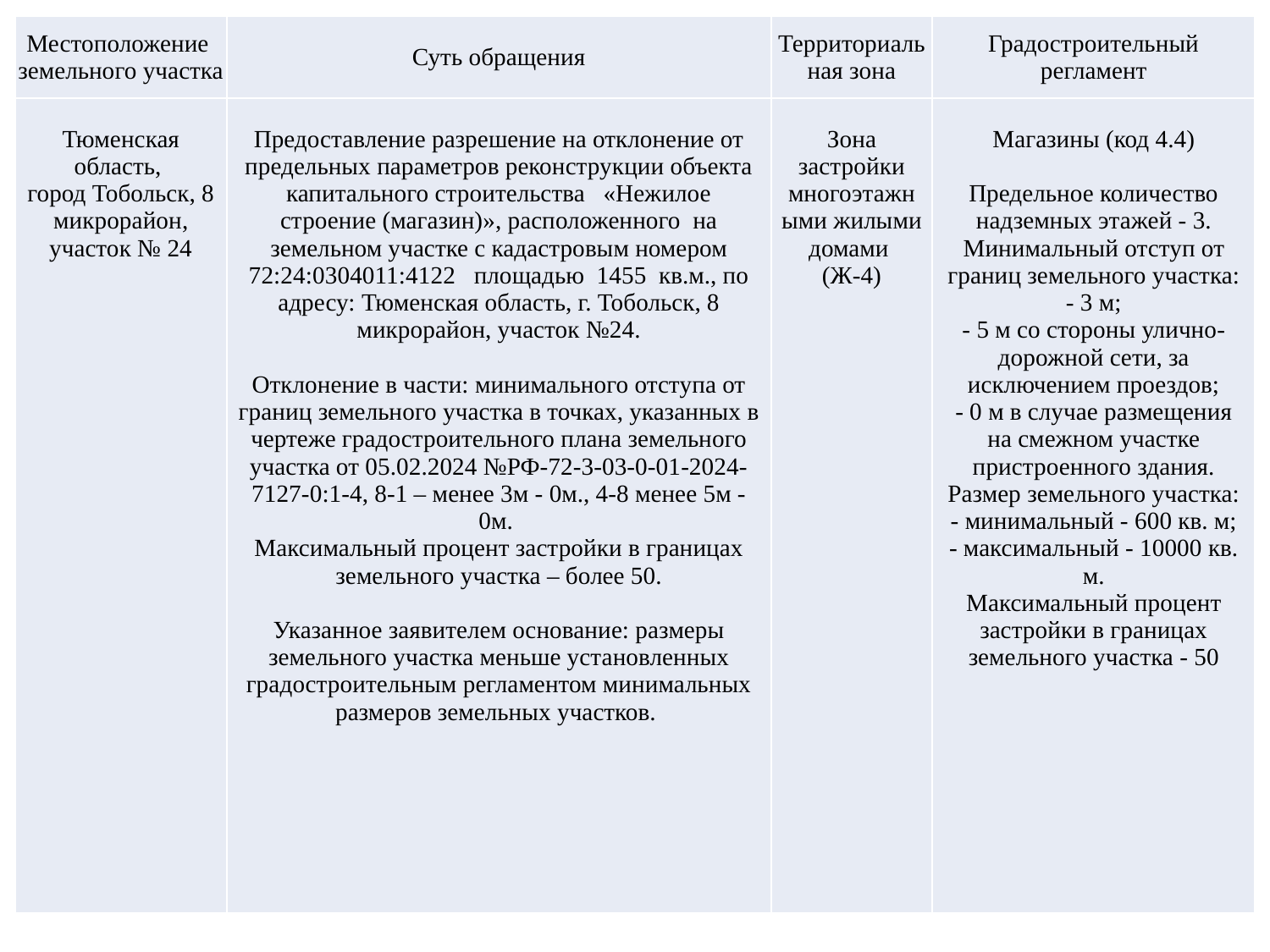

| Местоположение земельного участка | Суть обращения | Территориальная зона | Градостроительный регламент |
| --- | --- | --- | --- |
| Тюменская область, город Тобольск, 8 микрорайон, участок № 24 | Предоставление разрешение на отклонение от предельных параметров реконструкции объекта капитального строительства «Нежилое строение (магазин)», расположенного на земельном участке с кадастровым номером 72:24:0304011:4122 площадью 1455 кв.м., по адресу: Тюменская область, г. Тобольск, 8 микрорайон, участок №24. Отклонение в части: минимального отступа от границ земельного участка в точках, указанных в чертеже градостроительного плана земельного участка от 05.02.2024 №РФ-72-3-03-0-01-2024-7127-0:1-4, 8-1 – менее 3м - 0м., 4-8 менее 5м - 0м. Максимальный процент застройки в границах земельного участка – более 50. Указанное заявителем основание: размеры земельного участка меньше установленных градостроительным регламентом минимальных размеров земельных участков. | Зона застройки многоэтажными жилыми домами (Ж-4) | Магазины (код 4.4) Предельное количество надземных этажей - 3. Минимальный отступ от границ земельного участка: - 3 м; - 5 м со стороны улично-дорожной сети, за исключением проездов; - 0 м в случае размещения на смежном участке пристроенного здания. Размер земельного участка: - минимальный - 600 кв. м; - максимальный - 10000 кв. м. Максимальный процент застройки в границах земельного участка - 50 |